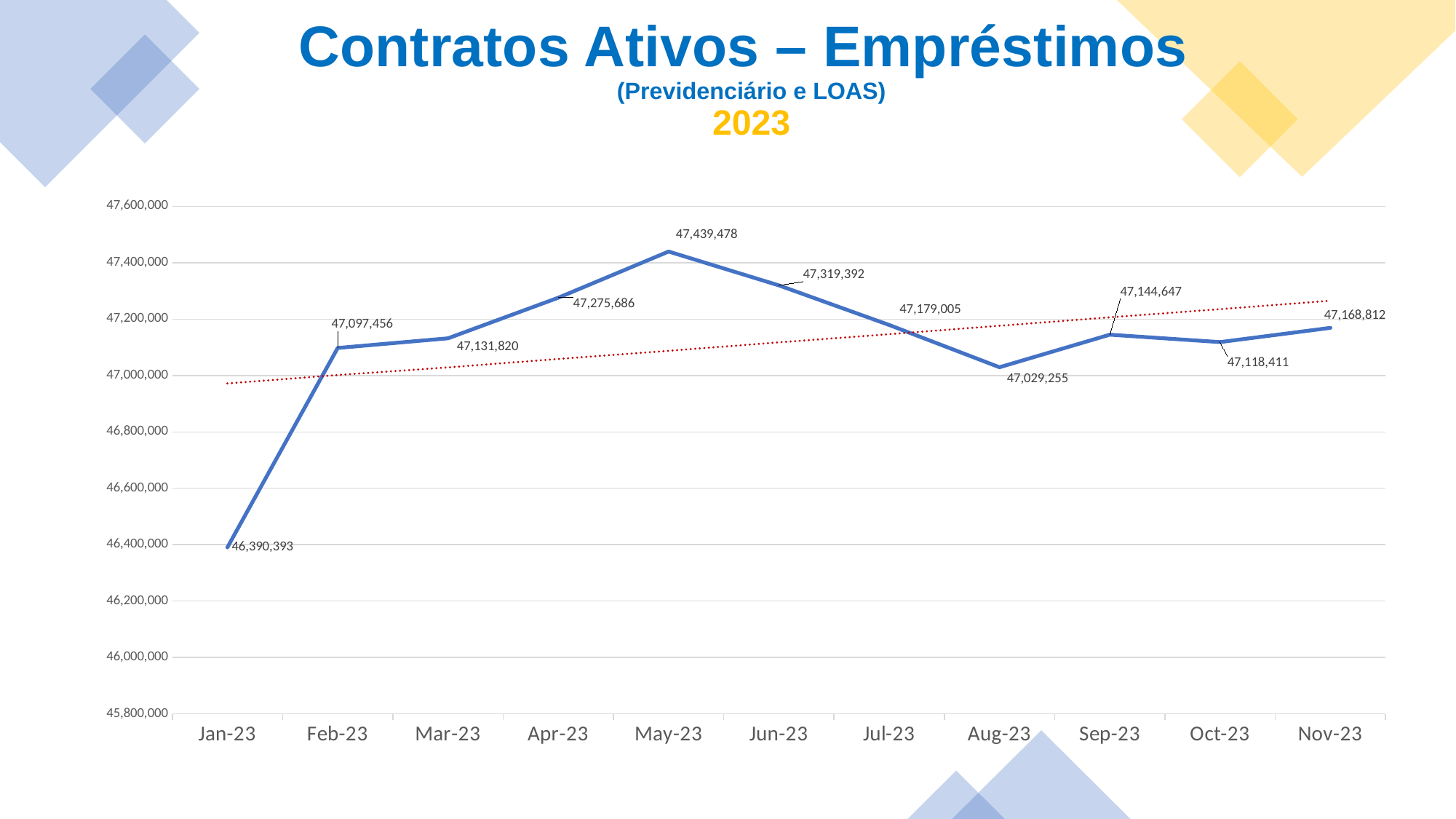

Contratos Ativos – Empréstimos
(Previdenciário e LOAS)
2023

### Chart

| Category |  |
|---|---|
| 44927 | 46390393.0 |
| 44958 | 47097456.0 |
| 44986 | 47131820.0 |
| 45017 | 47275686.0 |
| 45047 | 47439478.0 |
| 45078 | 47319392.0 |
| 45108 | 47179005.0 |
| 45139 | 47029255.0 |
| 45170 | 47144647.0 |
| 45200 | 47118411.0 |
| 45231 | 47168812.0 |